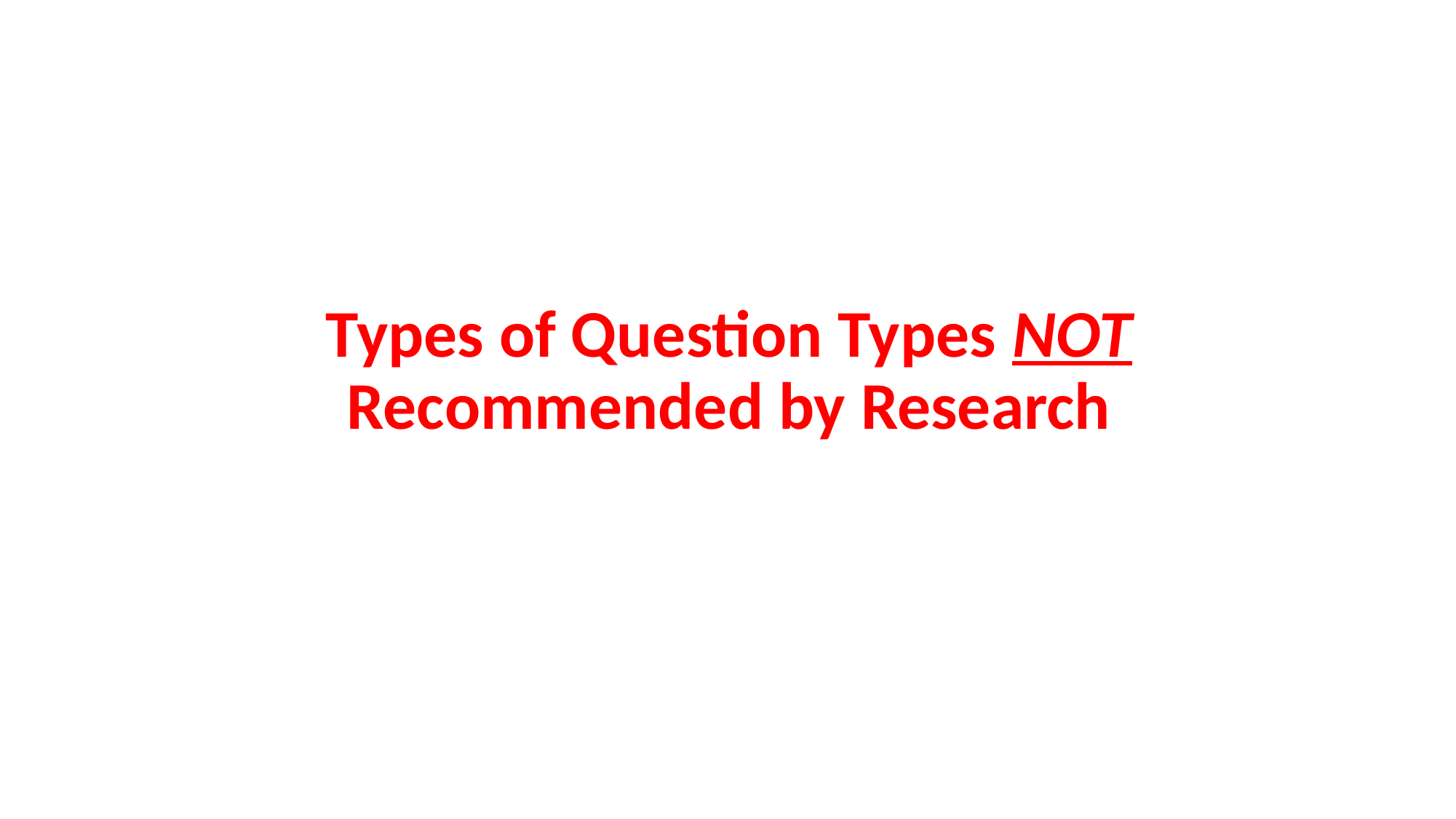

# Types of Question Types NOT Recommended by Research